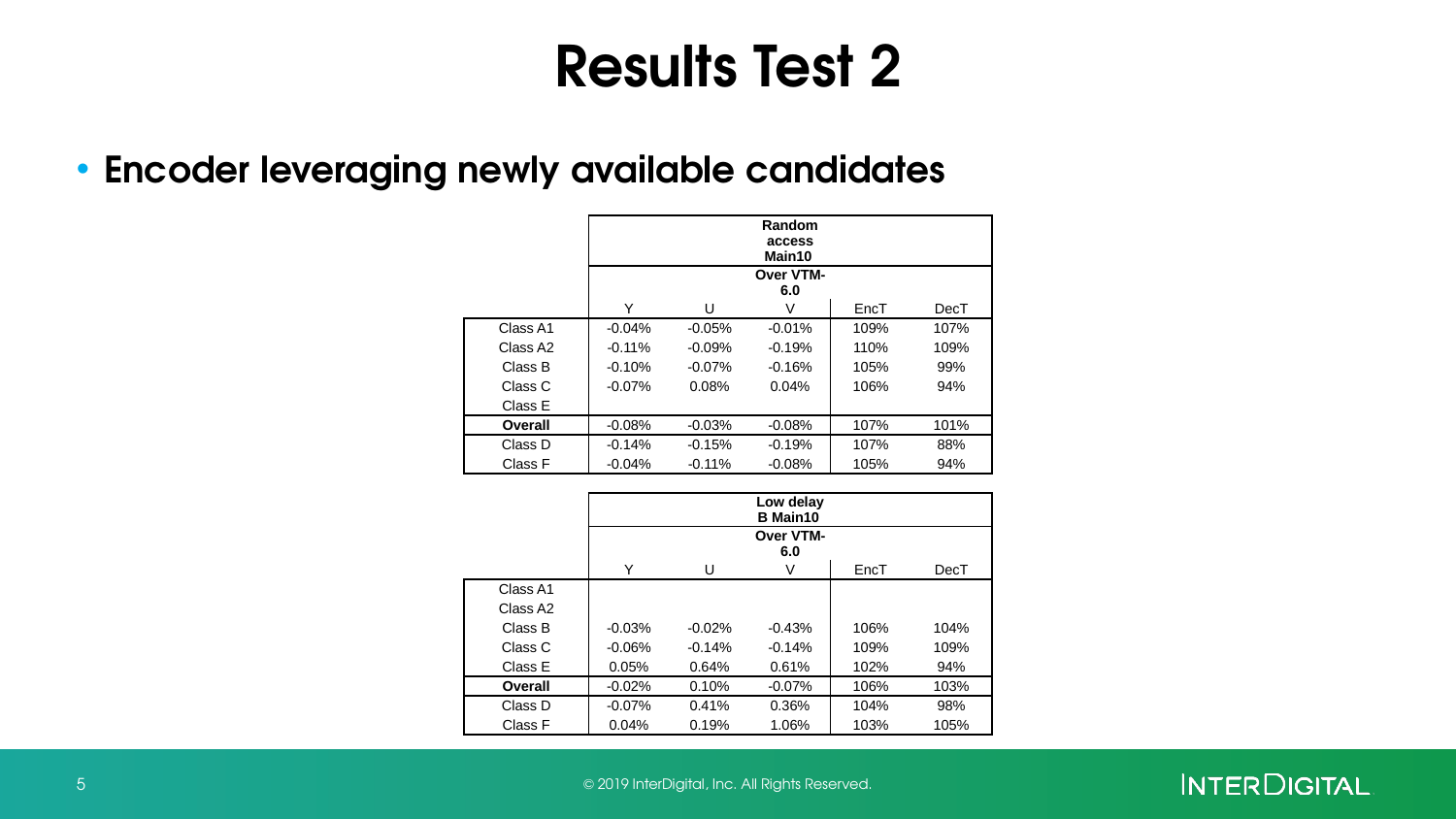

# Results Test 2
Encoder leveraging newly available candidates
|  |  |  | Random access Main10 |  |  |
| --- | --- | --- | --- | --- | --- |
|  |  |  | Over VTM-6.0 |  |  |
|  | Y | U | V | EncT | DecT |
| Class A1 | -0.04% | -0.05% | -0.01% | 109% | 107% |
| Class A2 | -0.11% | -0.09% | -0.19% | 110% | 109% |
| Class B | -0.10% | -0.07% | -0.16% | 105% | 99% |
| Class C | -0.07% | 0.08% | 0.04% | 106% | 94% |
| Class E |  |  |  |  |  |
| Overall | -0.08% | -0.03% | -0.08% | 107% | 101% |
| Class D | -0.14% | -0.15% | -0.19% | 107% | 88% |
| Class F | -0.04% | -0.11% | -0.08% | 105% | 94% |
|  |  |  |  |  |  |
|  |  |  | Low delay B Main10 |  |  |
|  |  |  | Over VTM-6.0 |  |  |
|  | Y | U | V | EncT | DecT |
| Class A1 |  |  |  |  |  |
| Class A2 |  |  |  |  |  |
| Class B | -0.03% | -0.02% | -0.43% | 106% | 104% |
| Class C | -0.06% | -0.14% | -0.14% | 109% | 109% |
| Class E | 0.05% | 0.64% | 0.61% | 102% | 94% |
| Overall | -0.02% | 0.10% | -0.07% | 106% | 103% |
| Class D | -0.07% | 0.41% | 0.36% | 104% | 98% |
| Class F | 0.04% | 0.19% | 1.06% | 103% | 105% |
5
© 2019 InterDigital, Inc. All Rights Reserved.